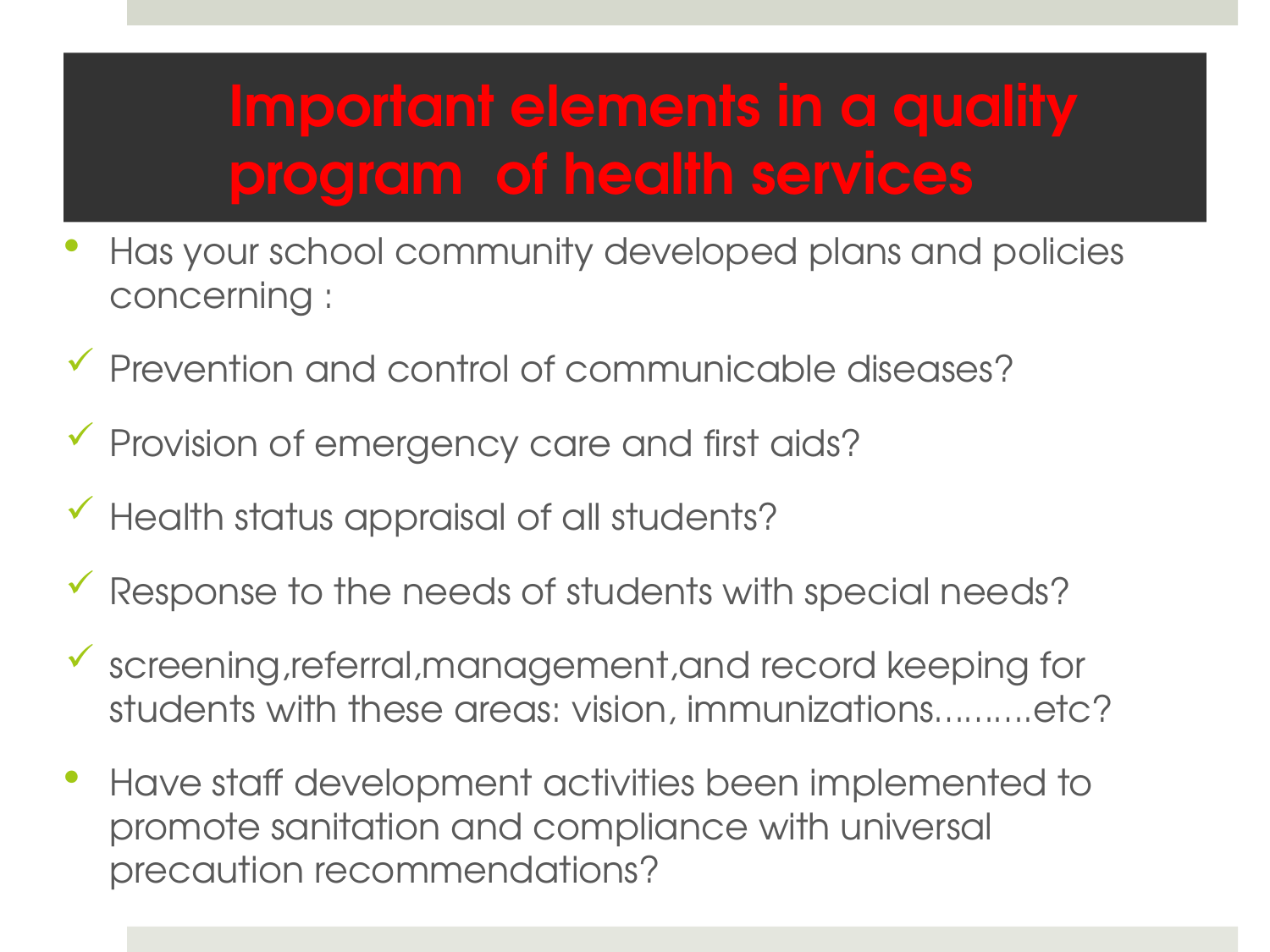

# Important elements in a quality program  of health services
Has your school community developed plans and policies concerning :
Prevention and control of communicable diseases?
Provision of emergency care and first aids?
Health status appraisal of all students?
Response to the needs of students with special needs?
screening,referral,management,and record keeping for students with these areas: vision, immunizations……….etc?
Have staff development activities been implemented to promote sanitation and compliance with universal precaution recommendations?